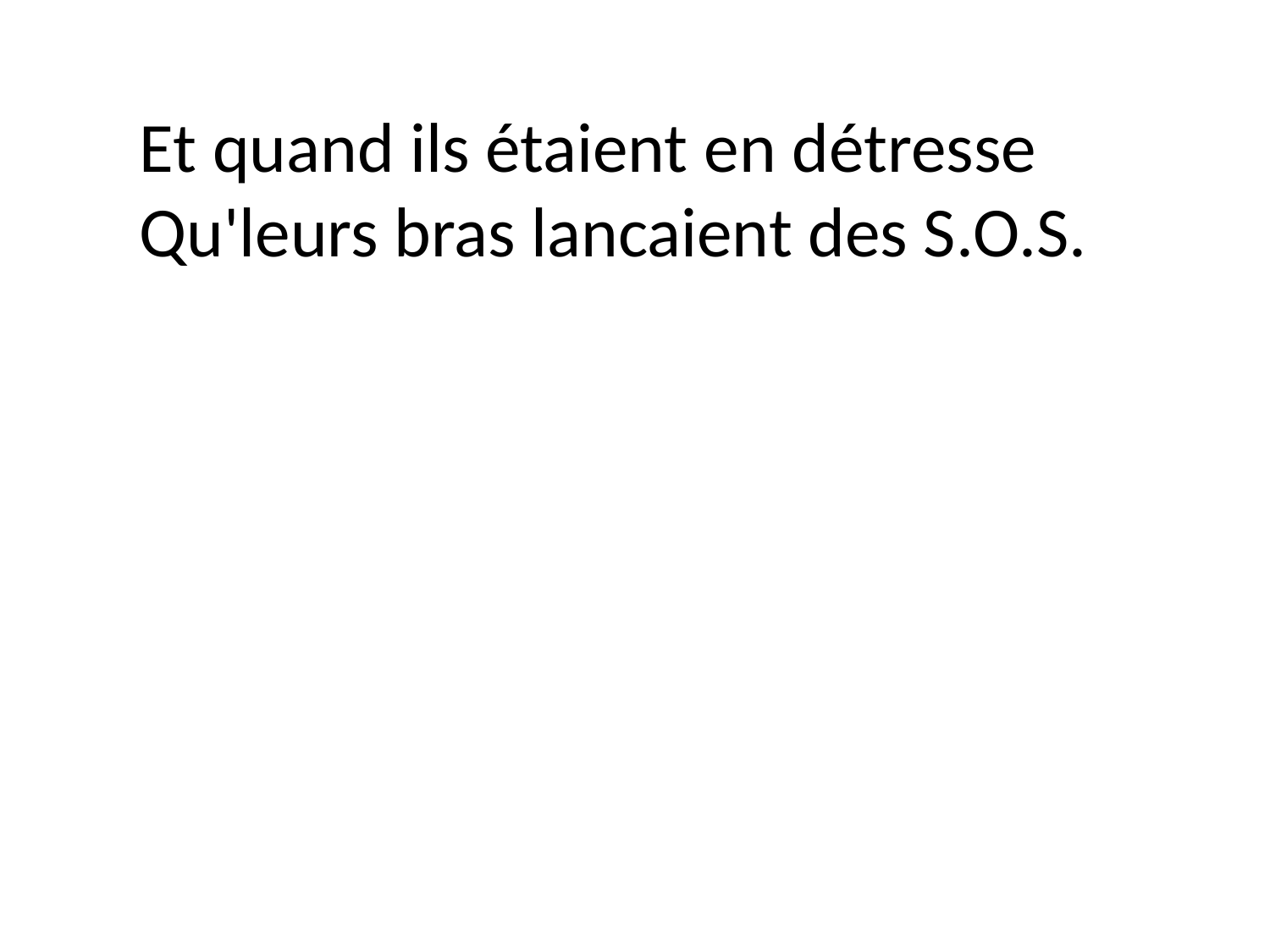

Et quand ils étaient en détresse
Qu'leurs bras lancaient des S.O.S.